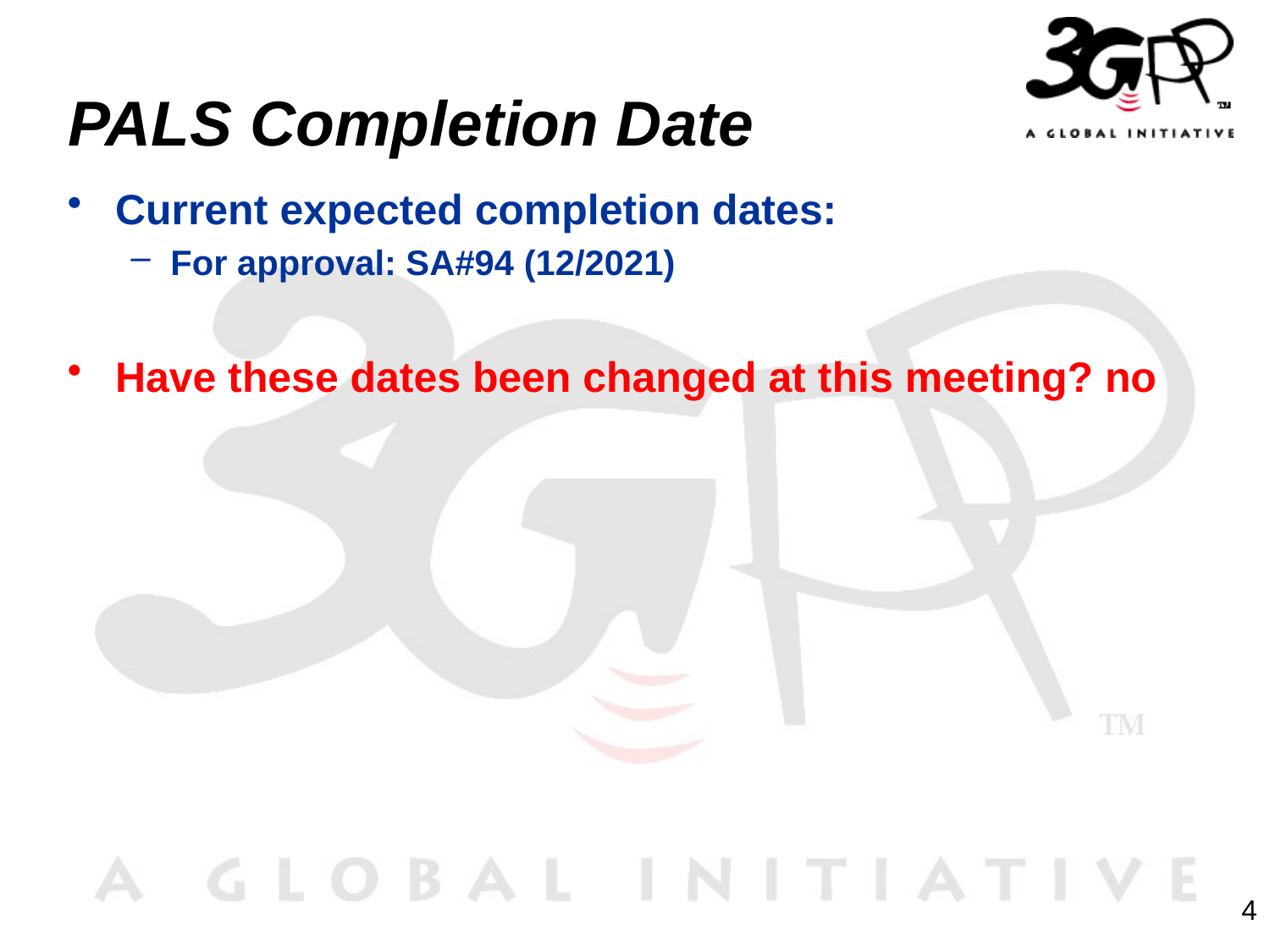

# PALS Completion Date
Current expected completion dates:
For approval: SA#94 (12/2021)

Have these dates been changed at this meeting? no

4